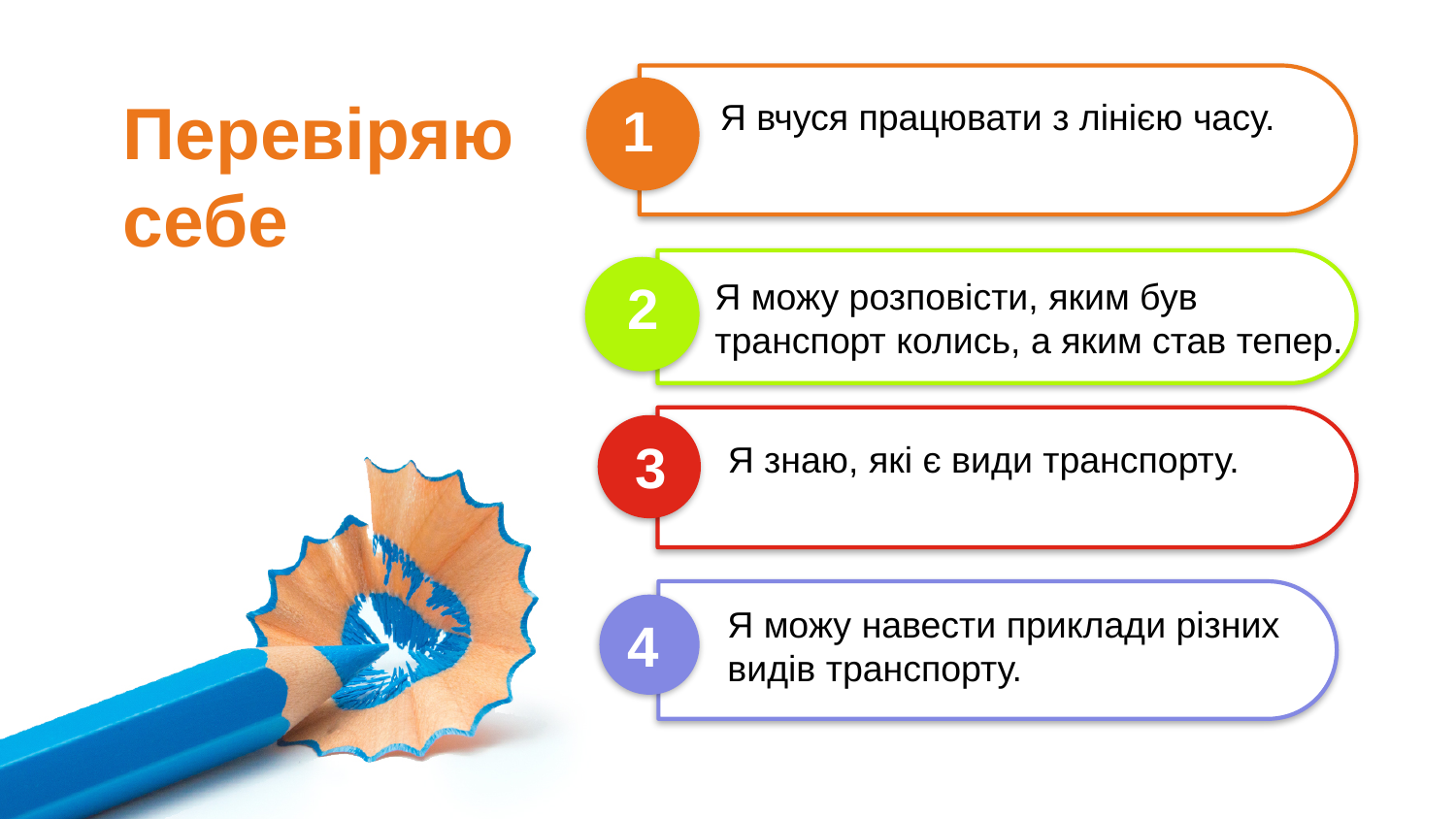

Перевіряю себе

Я вчуся працювати з лінією часу.
1

2
Я можу розповісти, яким був
транспорт колись, а яким став тепер.

3
Я знаю, які є види транспорту.

Я можу навести приклади різних
видів транспорту.

4